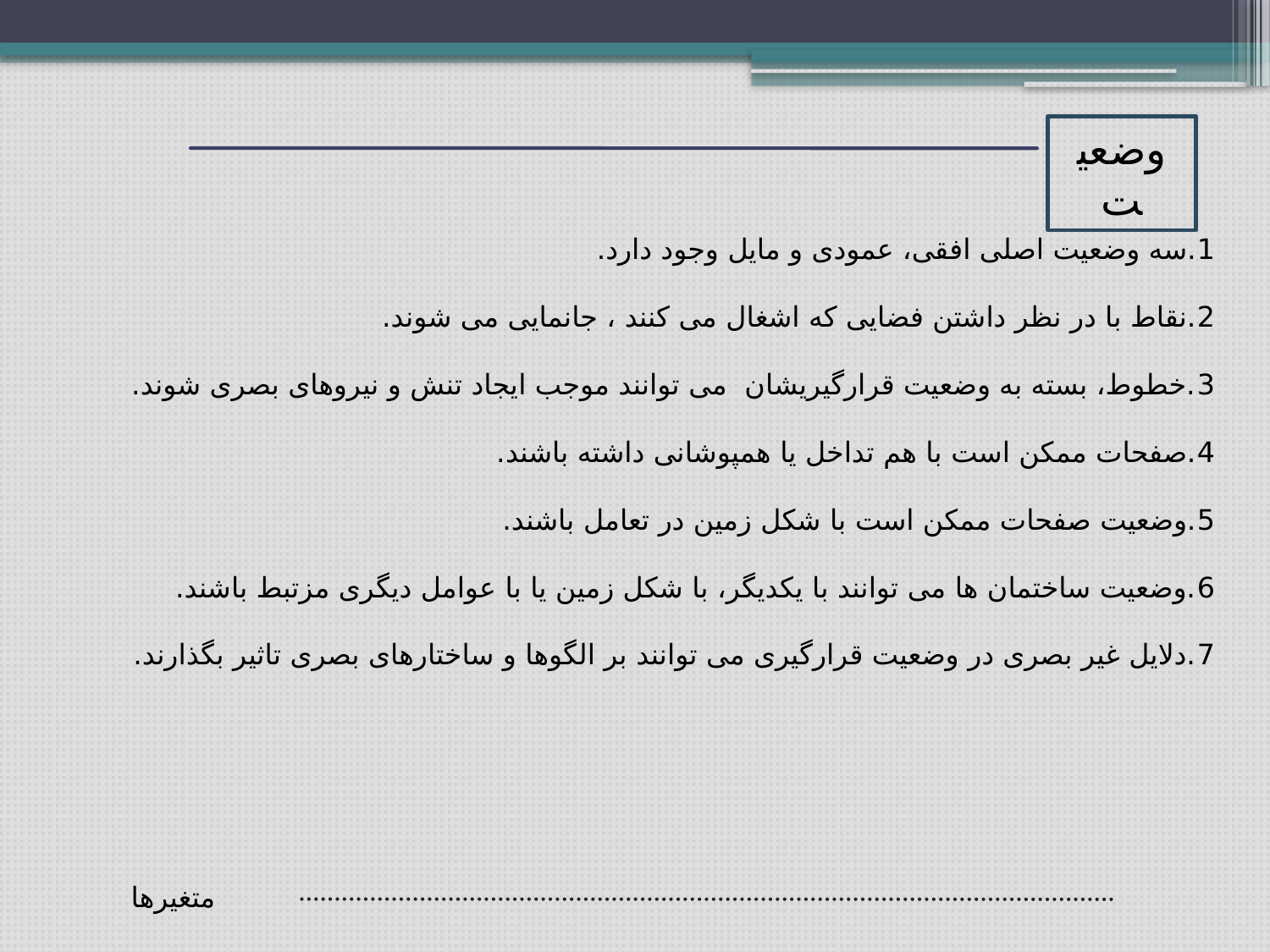

وضعیت
1.سه وضعیت اصلی افقی، عمودی و مایل وجود دارد.
2.نقاط با در نظر داشتن فضایی که اشغال می کنند ، جانمایی می شوند.
3.خطوط، بسته به وضعیت قرارگیریشان  می توانند موجب ایجاد تنش و نیروهای بصری شوند.
4.صفحات ممکن است با هم تداخل یا همپوشانی داشته باشند.
5.وضعیت صفحات ممکن است با شکل زمین در تعامل باشند.
6.وضعیت ساختمان ها می توانند با یکدیگر، با شکل زمین یا با عوامل دیگری مزتبط باشند.
7.دلایل غیر بصری در وضعیت قرارگیری می توانند بر الگوها و ساختارهای بصری تاثیر بگذارند.
متغیرها